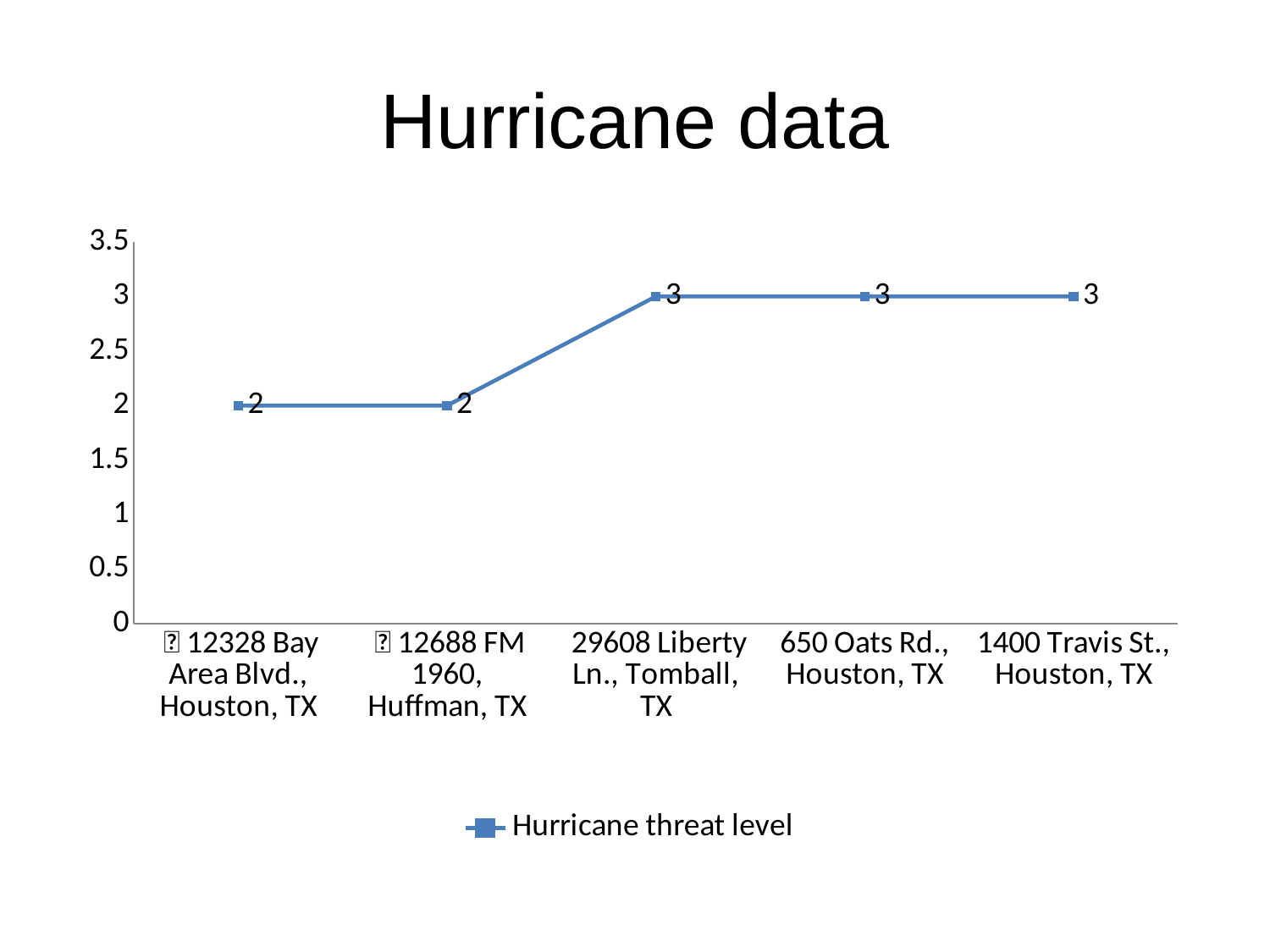

# Hurricane data

### Chart

| Category | Hurricane threat level |
|---|---|
|   12328 Bay Area Blvd., Houston, TX
 | 2.0 |
|   12688 FM 1960, Huffman, TX
 | 2.0 |
|  29608 Liberty Ln., Tomball, TX
 | 3.0 |
| 650 Oats Rd., Houston, TX | 3.0 |
| 1400 Travis St., Houston, TX | 3.0 |